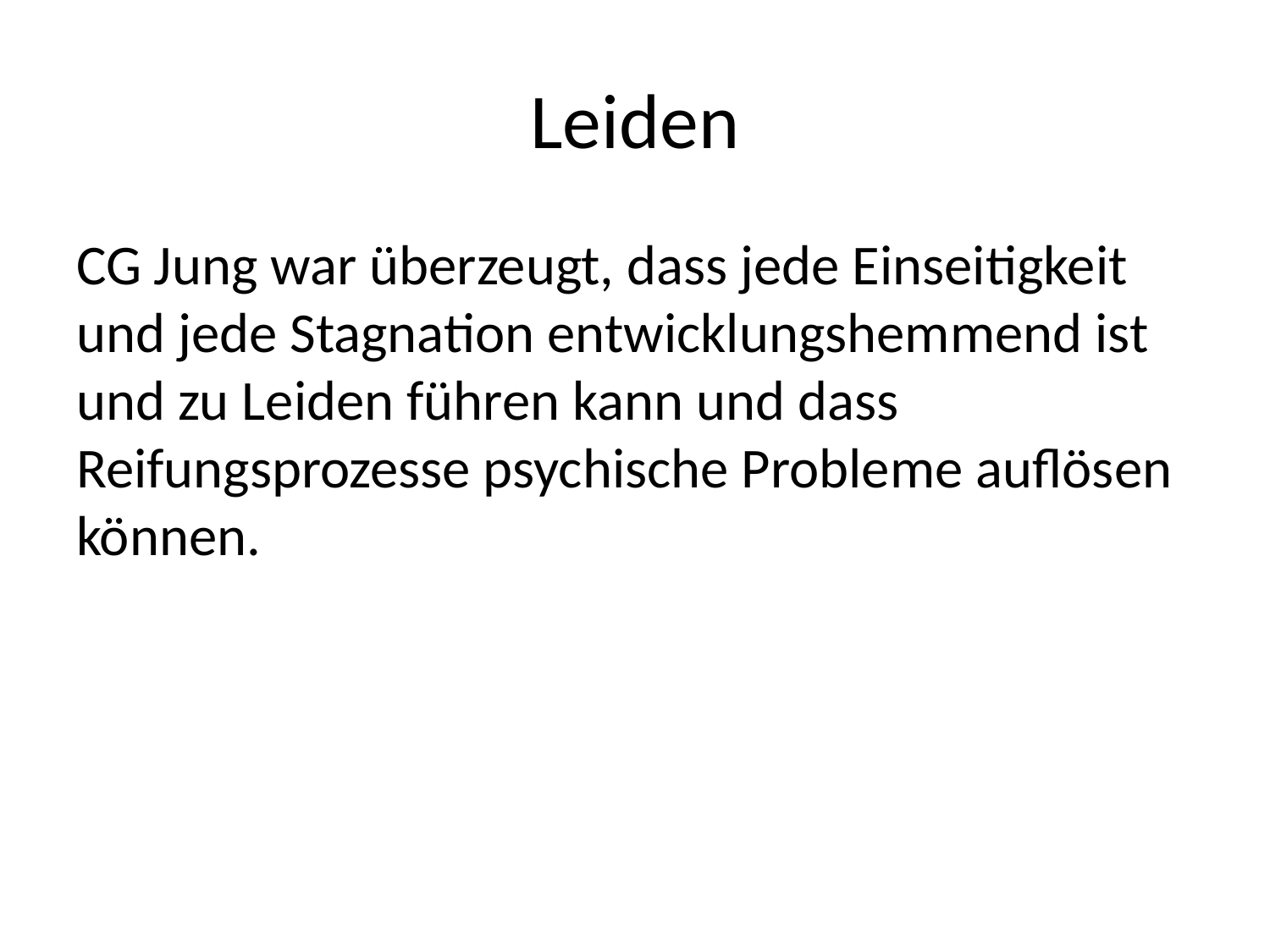

# Leiden
CG Jung war überzeugt, dass jede Einseitigkeit und jede Stagnation entwicklungshemmend ist und zu Leiden führen kann und dass Reifungsprozesse psychische Probleme auflösen können.